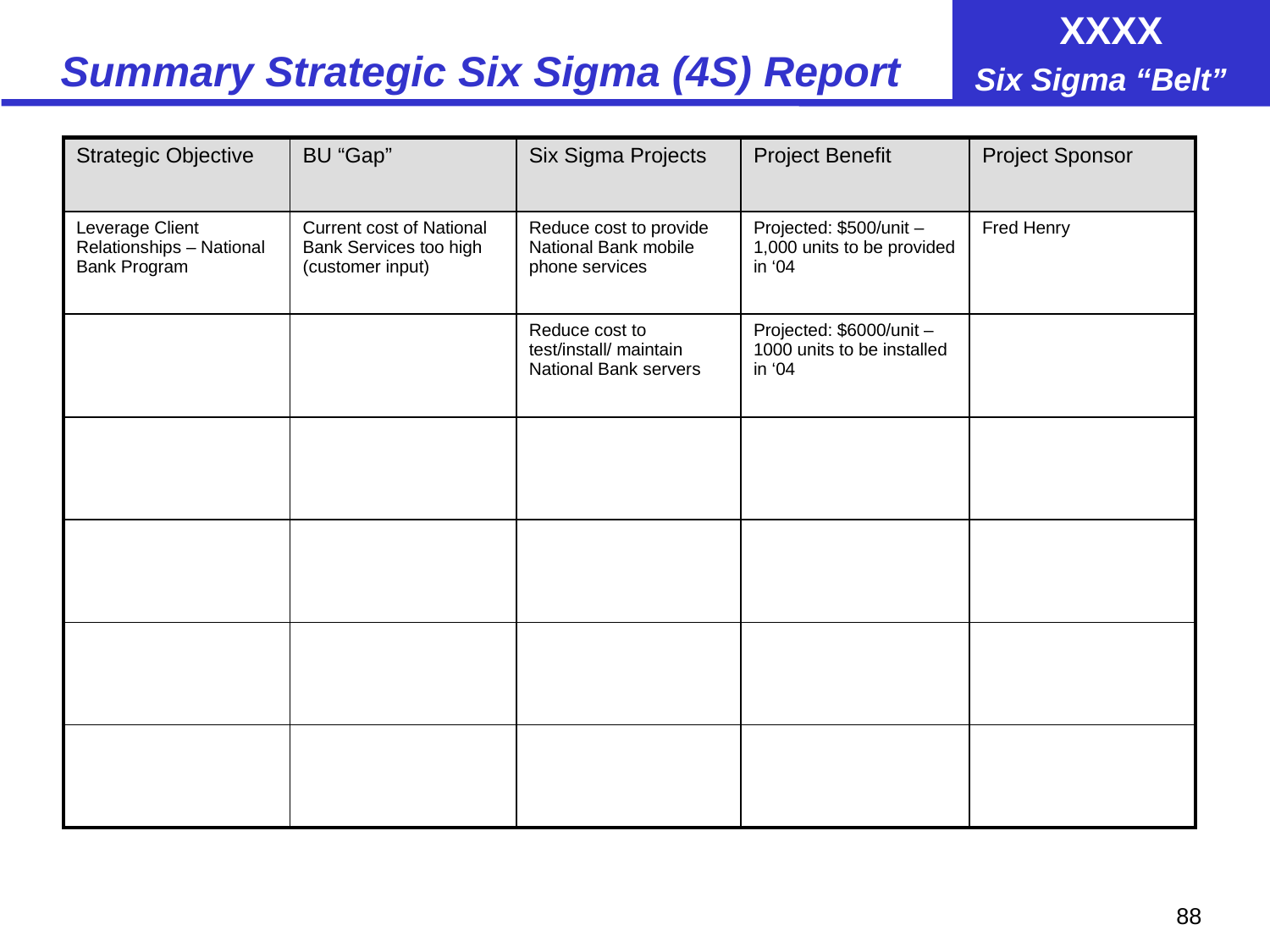

# Summary Strategic Six Sigma (4S) Report
| Strategic Objective | BU “Gap” | Six Sigma Projects | Project Benefit | Project Sponsor |
| --- | --- | --- | --- | --- |
| Leverage Client Relationships – National Bank Program | Current cost of National Bank Services too high (customer input) | Reduce cost to provide National Bank mobile phone services | Projected: $500/unit – 1,000 units to be provided in ‘04 | Fred Henry |
|  |  | Reduce cost to test/install/ maintain National Bank servers | Projected: $6000/unit – 1000 units to be installed in ‘04 |  |
|  |  |  |  |  |
|  |  |  |  |  |
|  |  |  |  |  |
|  |  |  |  |  |